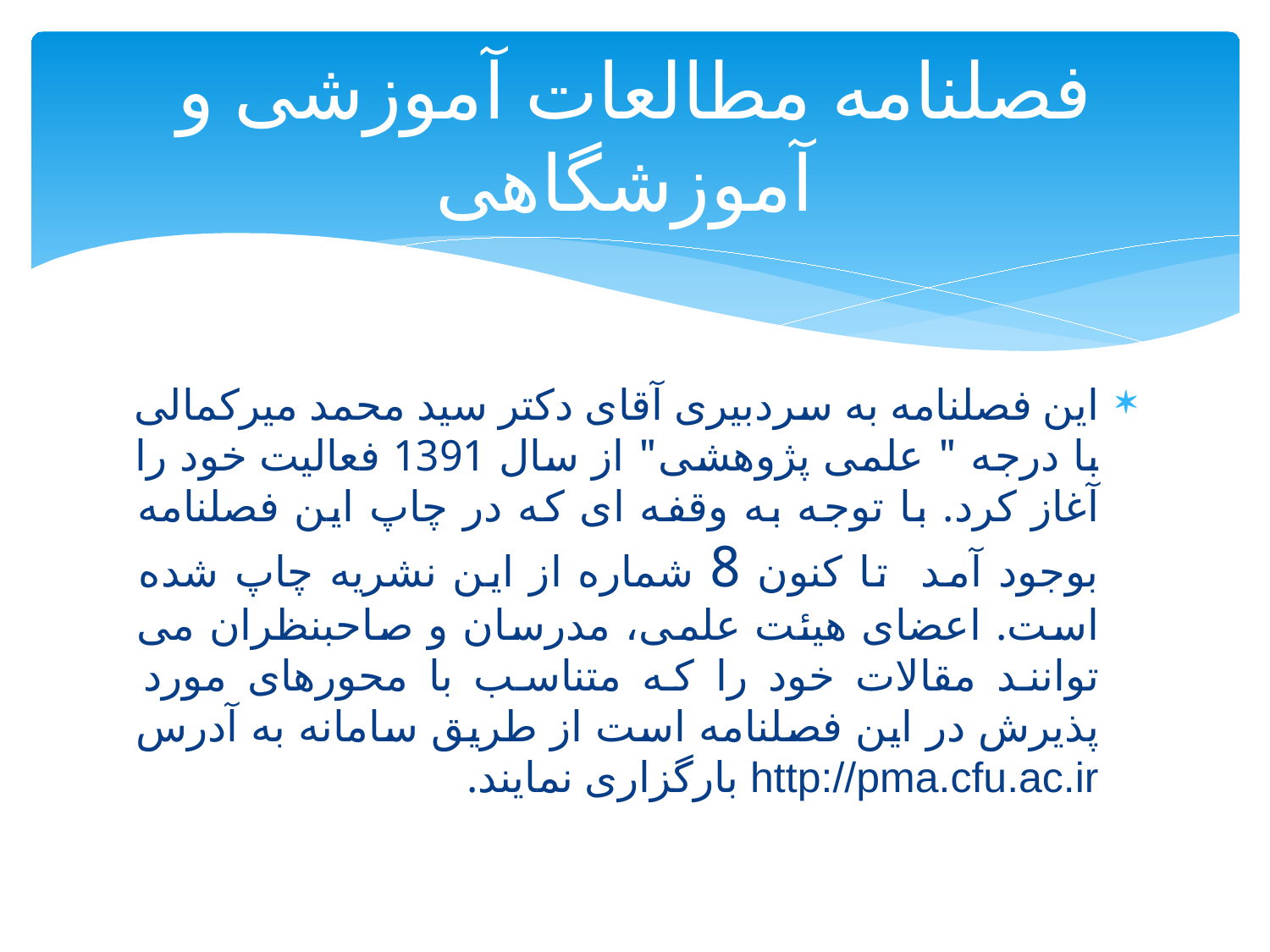

# فصلنامه مطالعات آموزشی و آموزشگاهی
این فصلنامه به سردبیری آقای دکتر سید محمد میرکمالی با درجه " علمی پژوهشی" از سال 1391 فعالیت خود را آغاز کرد. با توجه به وقفه ای که در چاپ این فصلنامه بوجود آمد  تا کنون 8 شماره از این نشریه چاپ شده است. اعضای هیئت علمی، مدرسان و صاحبنظران می توانند مقالات خود را که متناسب با محورهای مورد پذیرش در این فصلنامه است از طریق سامانه به آدرس http://pma.cfu.ac.ir بارگزاری نمایند.